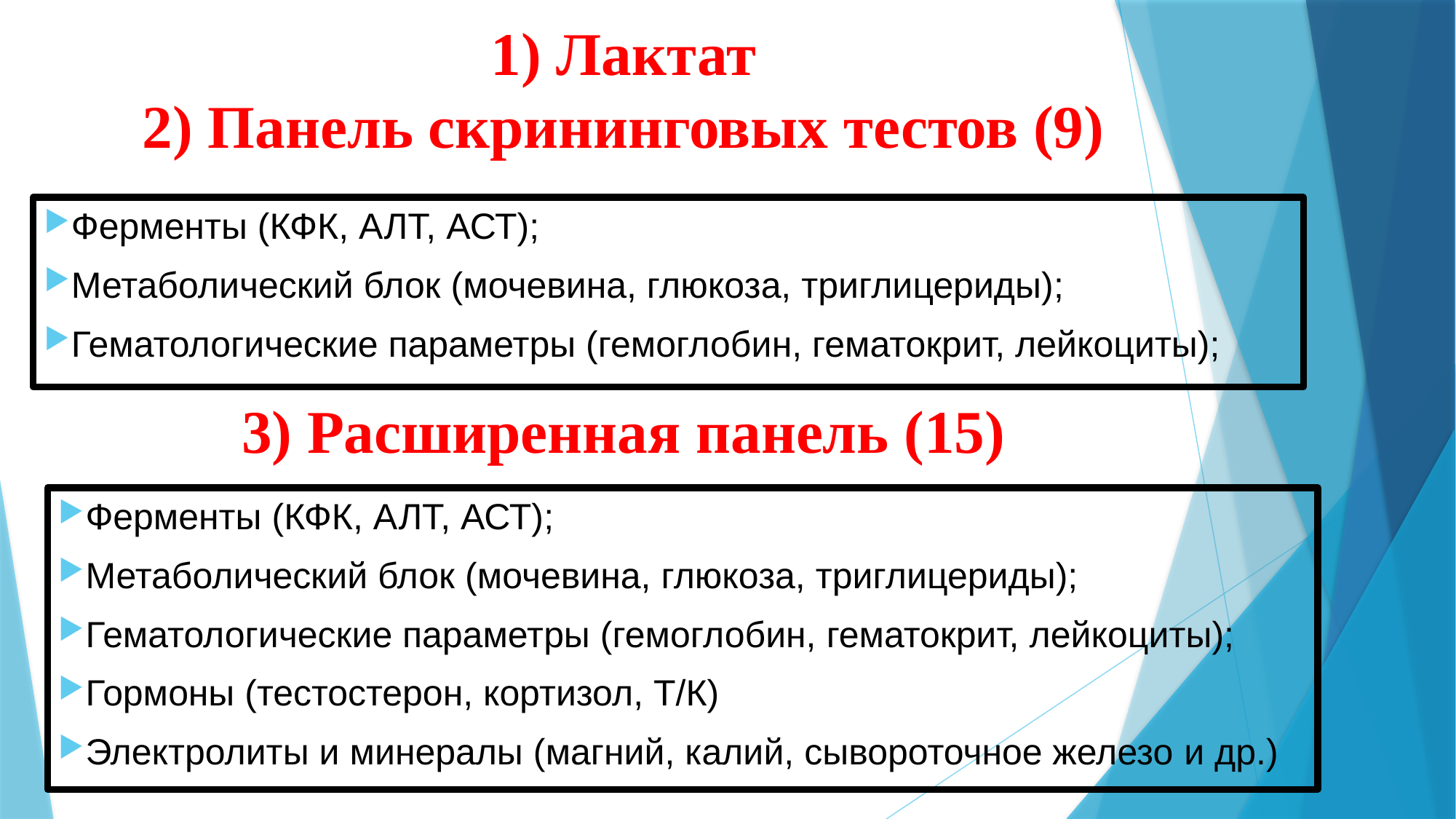

# 1) Лактат 2) Панель скрининговых тестов (9)
Ферменты (КФК, АЛТ, АСТ);
Метаболический блок (мочевина, глюкоза, триглицериды);
Гематологические параметры (гемоглобин, гематокрит, лейкоциты);
3) Расширенная панель (15)
Ферменты (КФК, АЛТ, АСТ);
Метаболический блок (мочевина, глюкоза, триглицериды);
Гематологические параметры (гемоглобин, гематокрит, лейкоциты);
Гормоны (тестостерон, кортизол, Т/К)
Электролиты и минералы (магний, калий, сывороточное железо и др.)